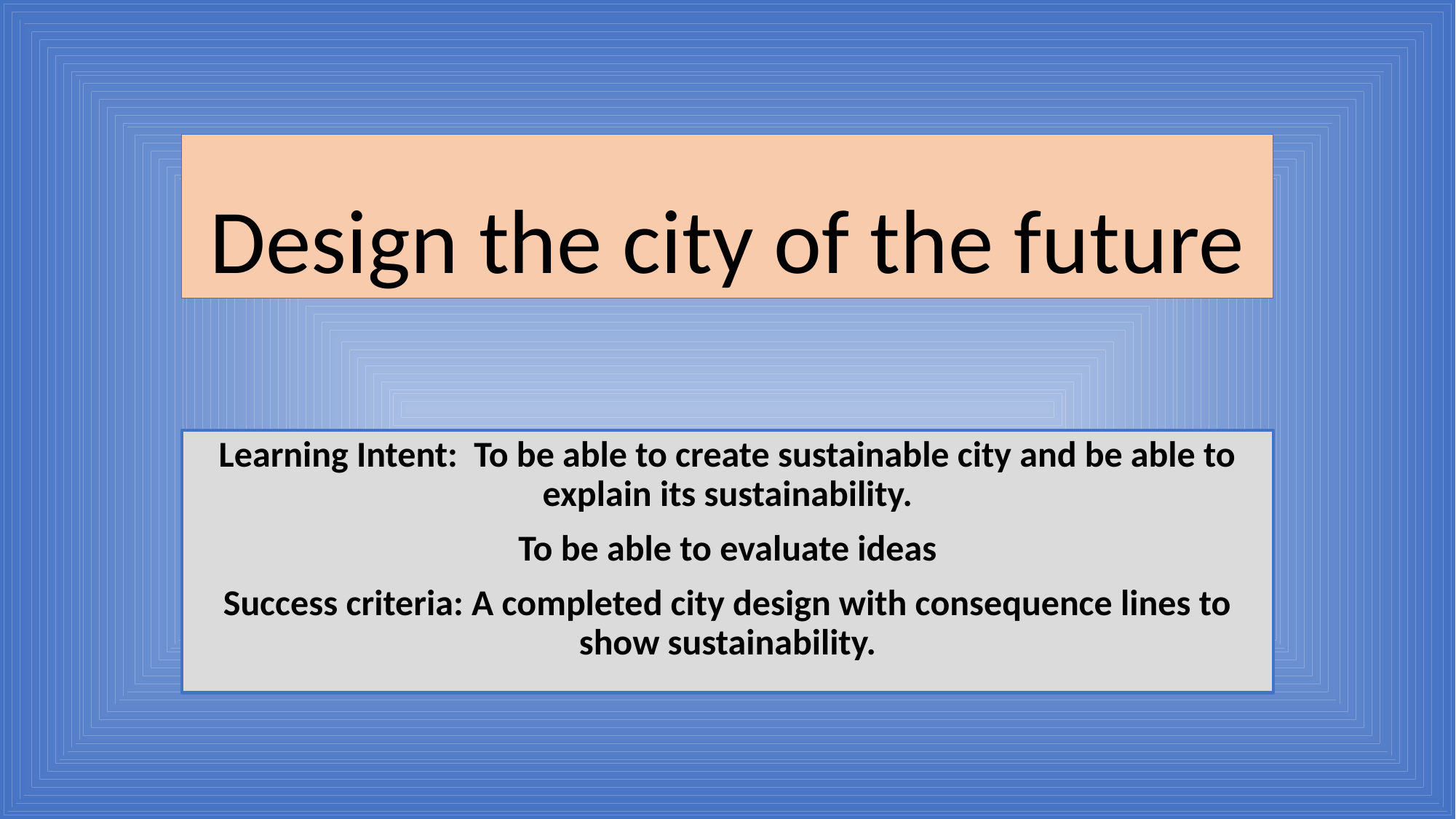

# Design the city of the future
Learning Intent:  To be able to create sustainable city and be able to explain its sustainability.
To be able to evaluate ideas
Success criteria: A completed city design with consequence lines to show sustainability.